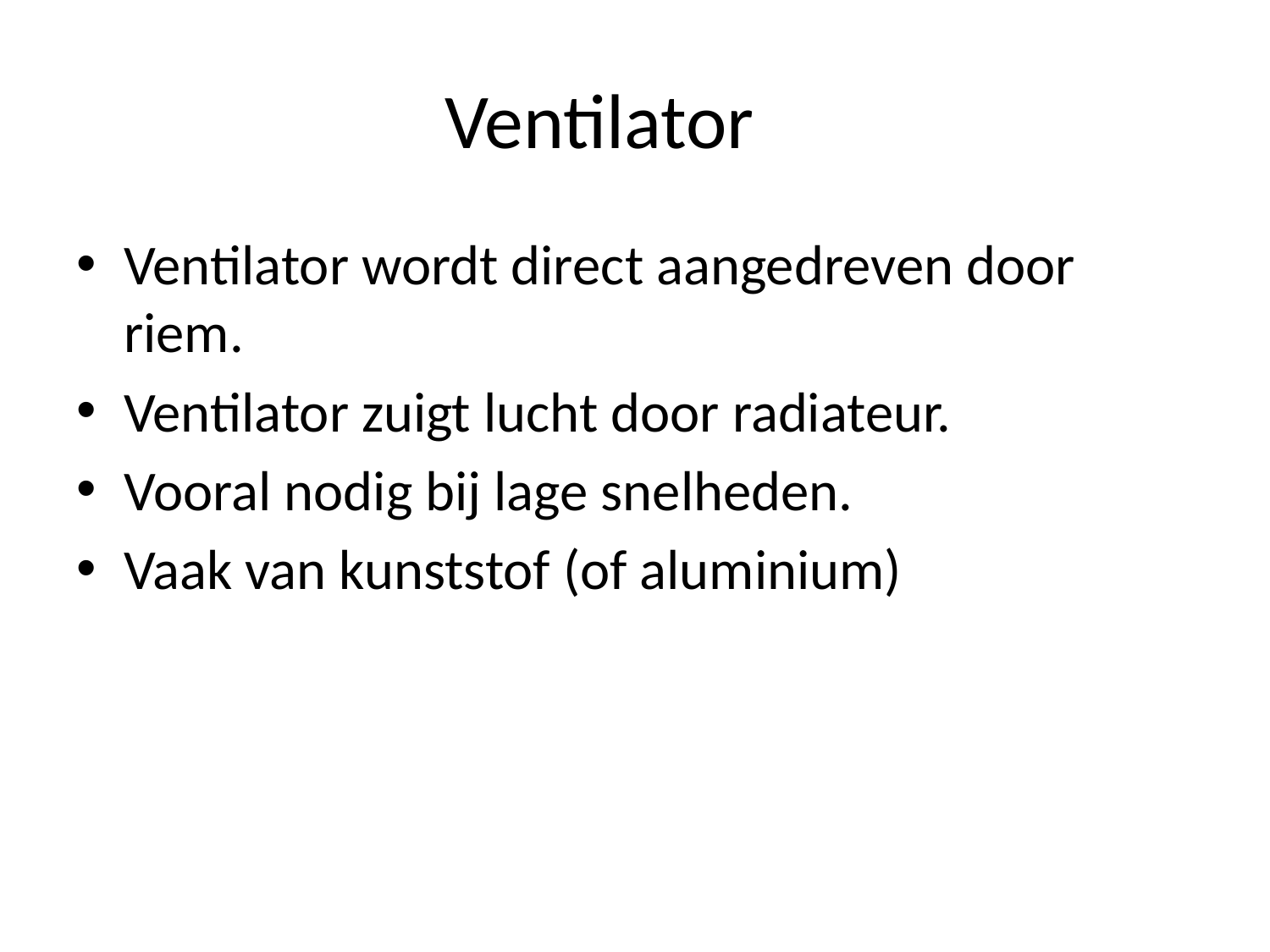

# Ventilator
Ventilator wordt direct aangedreven door riem.
Ventilator zuigt lucht door radiateur.
Vooral nodig bij lage snelheden.
Vaak van kunststof (of aluminium)